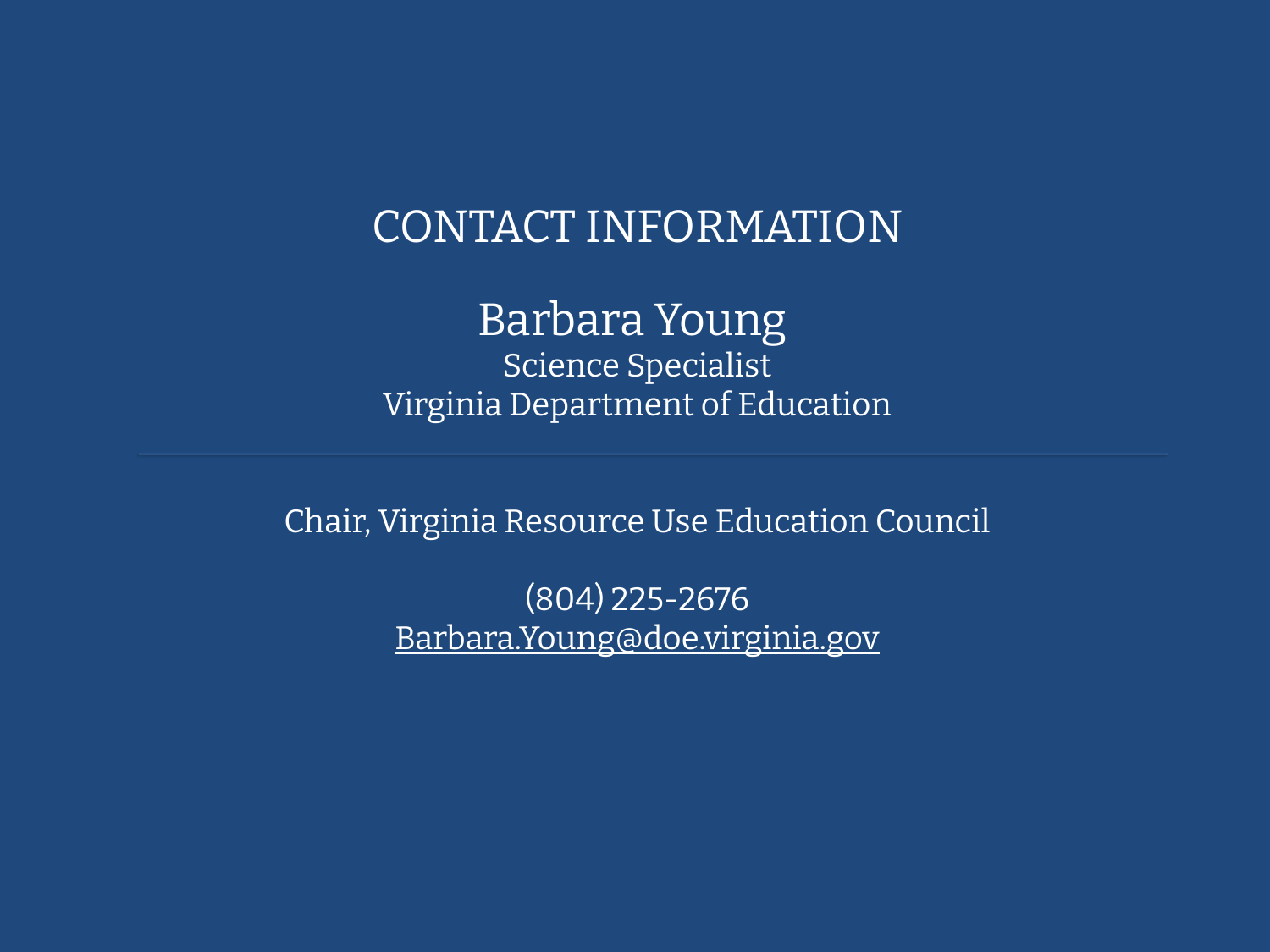

CONTACT INFORMATION

Barbara Young
Science Specialist
Virginia Department of Education

Chair, Virginia Resource Use Education Council

(804) 225-2676
Barbara.Young@doe.virginia.gov